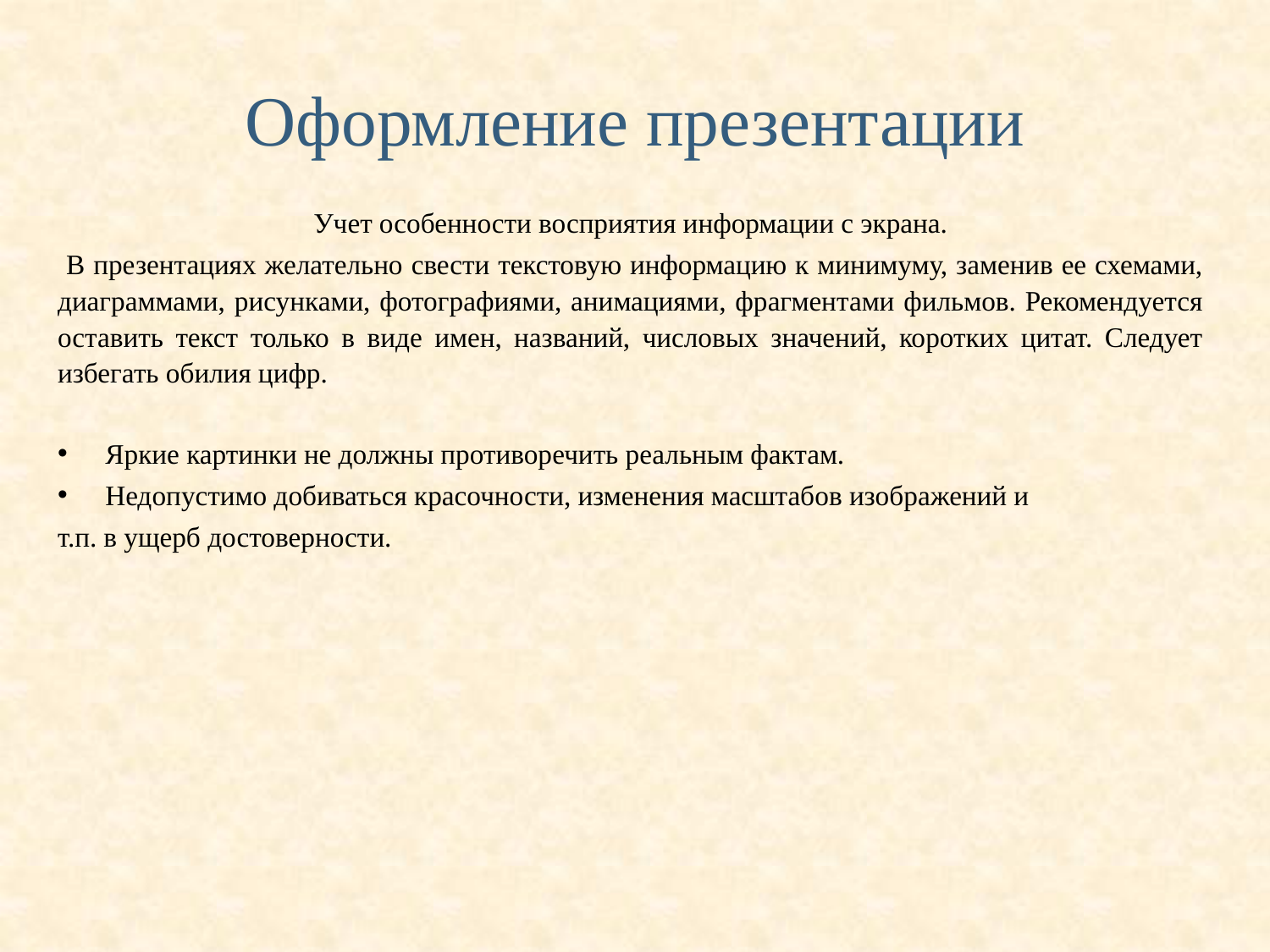

# Оформление презентации
Учет особенности восприятия информации с экрана.
 В презентациях желательно свести текстовую информацию к минимуму, заменив ее схемами, диаграммами, рисунками, фотографиями, анимациями, фрагментами фильмов. Рекомендуется оставить текст только в виде имен, названий, числовых значений, коротких цитат. Следует избегать обилия цифр.

Яркие картинки не должны противоречить реальным фактам.
Недопустимо добиваться красочности, изменения масштабов изображений и
т.п. в ущерб достоверности.